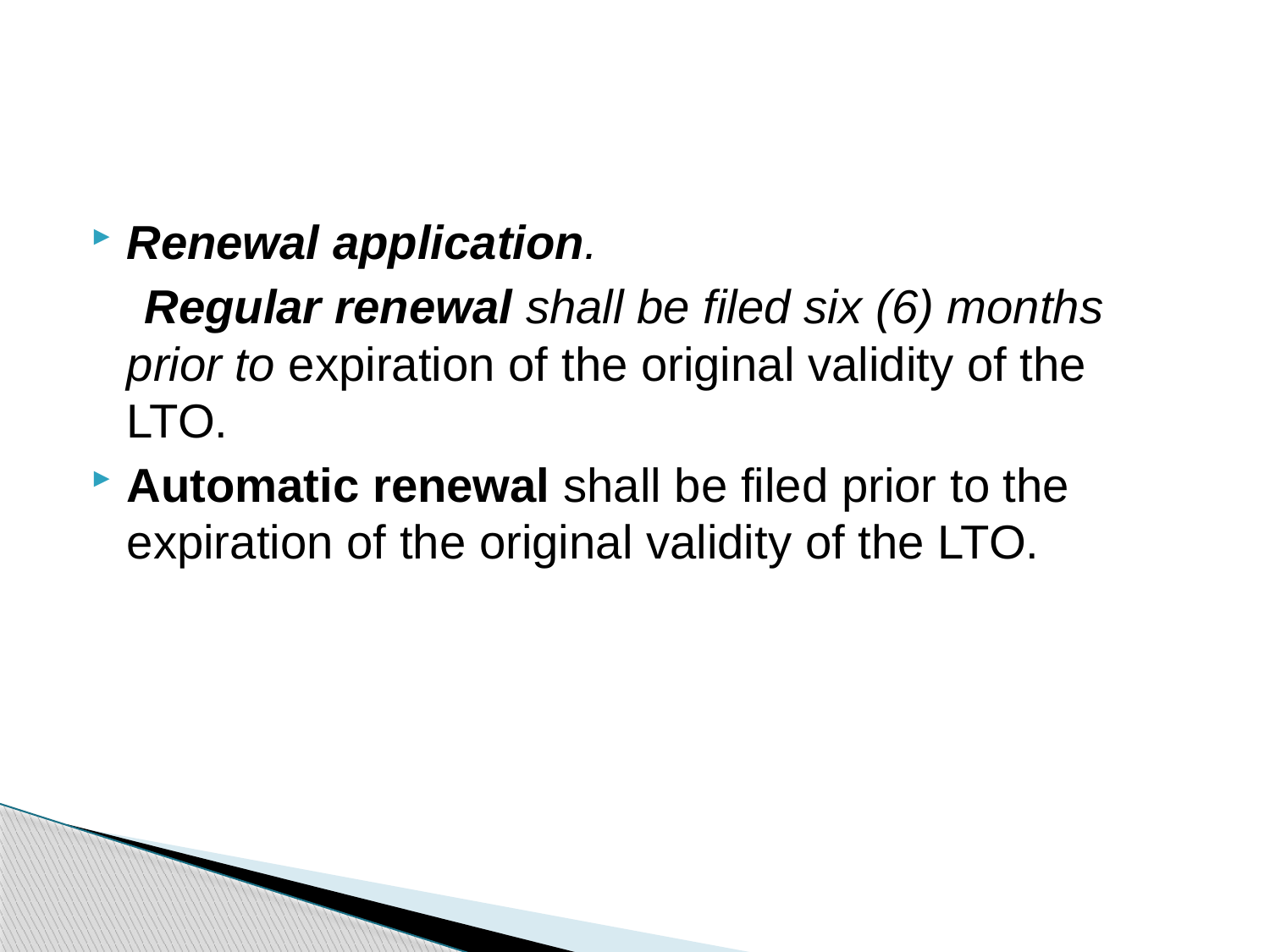

Renewal application.
    Regular renewal shall be filed six (6) months prior to expiration of the original validity of the LTO.
Automatic renewal shall be filed prior to the expiration of the original validity of the LTO.